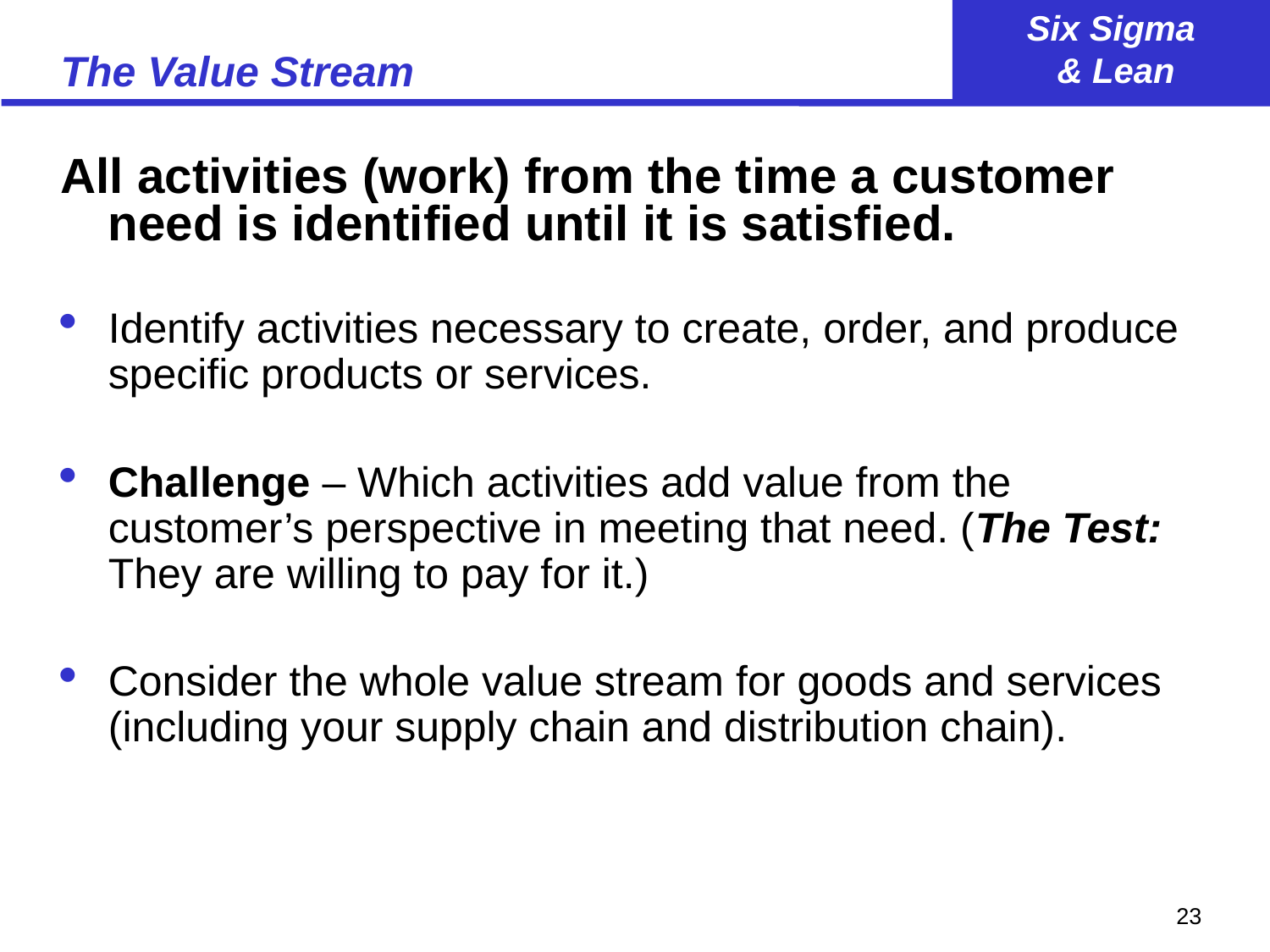

# The Value Stream
All activities (work) from the time a customer need is identified until it is satisfied.

Identify activities necessary to create, order, and produce specific products or services.

Challenge – Which activities add value from the customer’s perspective in meeting that need. (The Test: They are willing to pay for it.)

Consider the whole value stream for goods and services (including your supply chain and distribution chain).